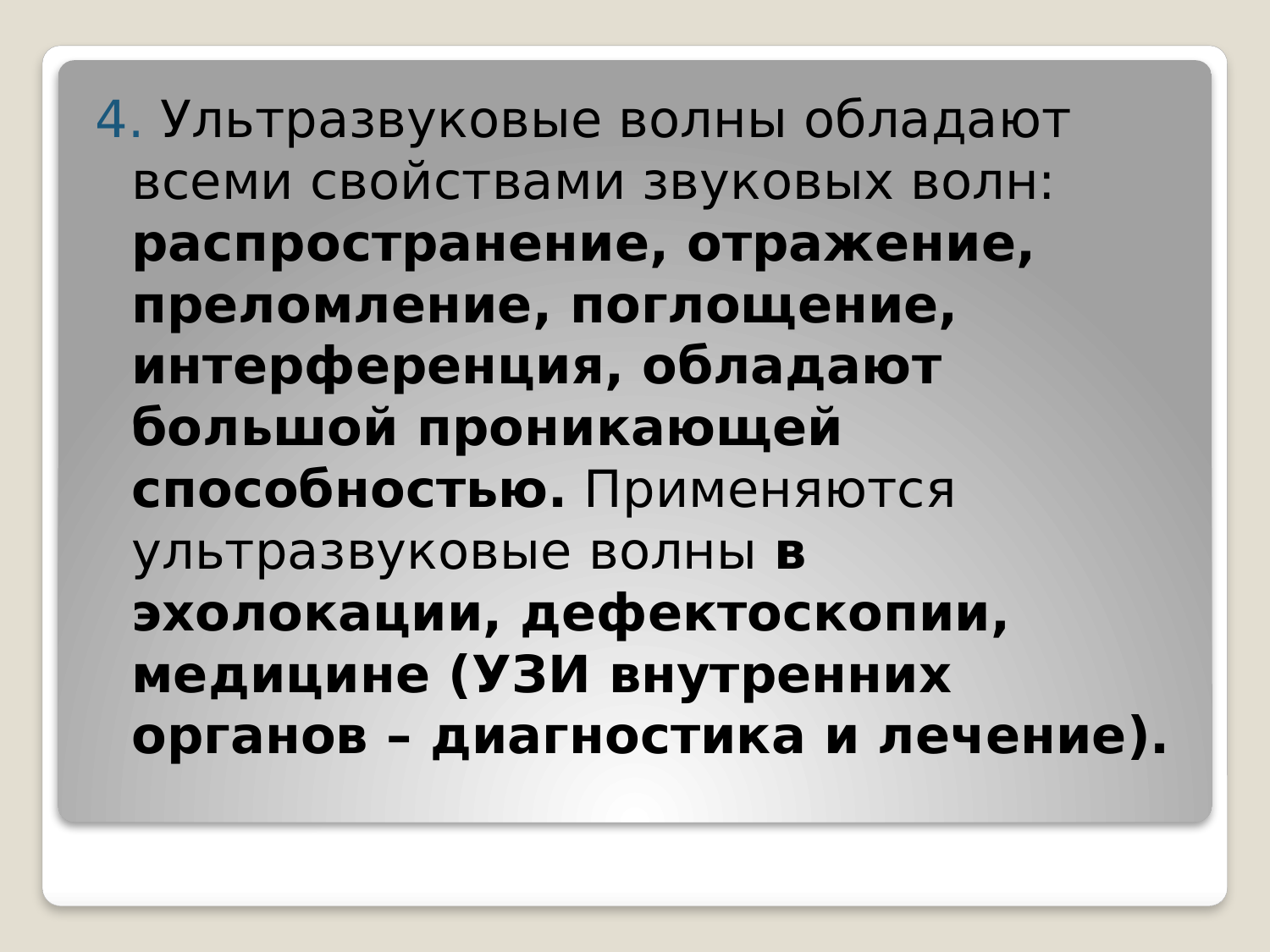

4. Ультразвуковые волны обладают всеми свойствами звуковых волн: распространение, отражение, преломление, поглощение, интерференция, обладают большой проникающей способностью. Применяются  ультразвуковые волны в эхолокации, дефектоскопии, медицине (УЗИ внутренних органов – диагностика и лечение).

#